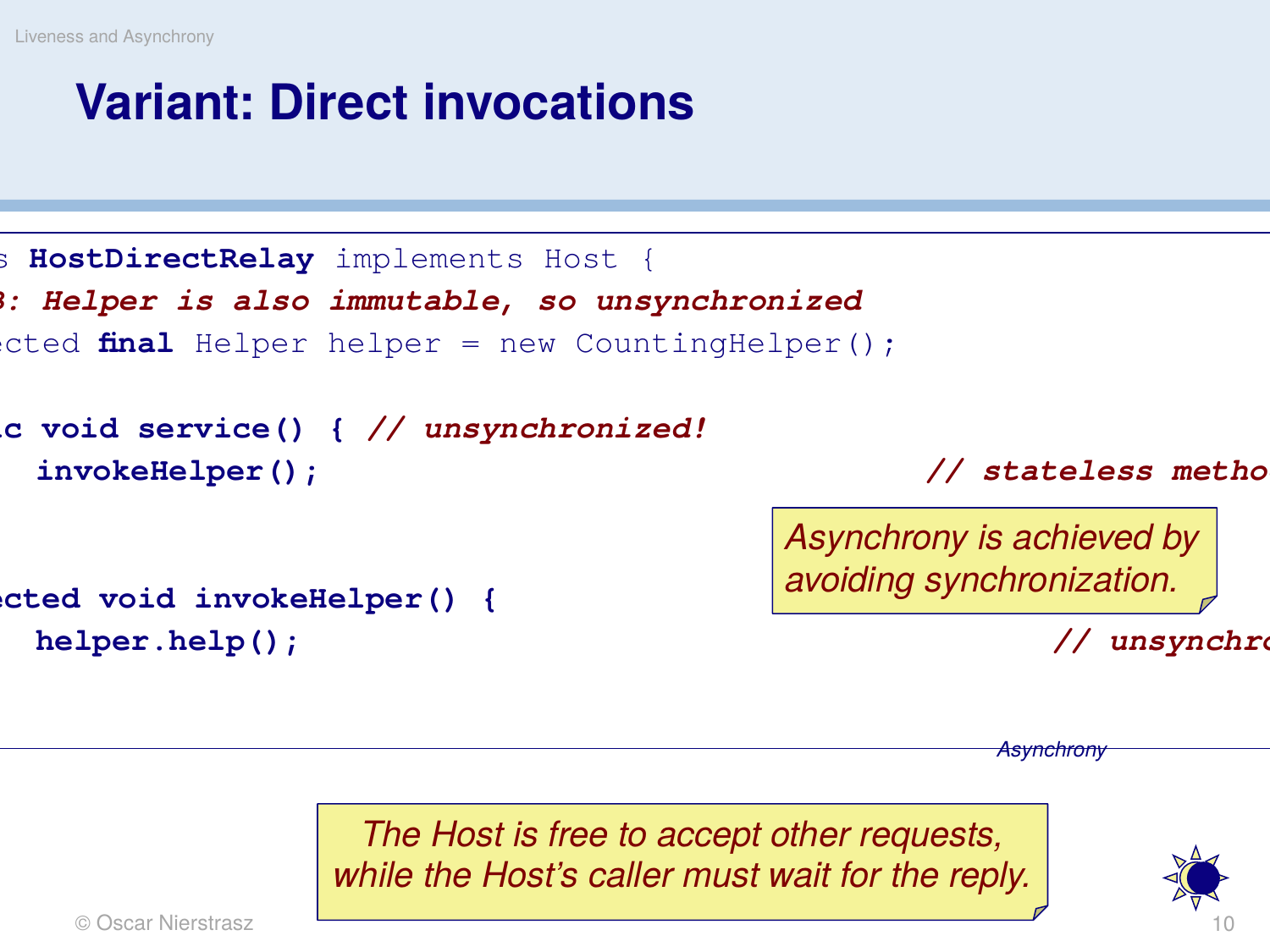

Liveness and Asynchrony
# Variant: Direct invocations
public class HostDirectRelay implements Host {
	// NB: Helper is also immutable, so unsynchronized
	protected final Helper helper = new CountingHelper();

	public void service() { // unsynchronized!
		invokeHelper();					// stateless method
	}

	protected void invokeHelper() {
		helper.help();						// unsynchronized!
	}
}
Asynchrony is achieved by avoiding synchronization.
Asynchrony
The Host is free to accept other requests, while the Host’s caller must wait for the reply.

© Oscar Nierstrasz
10